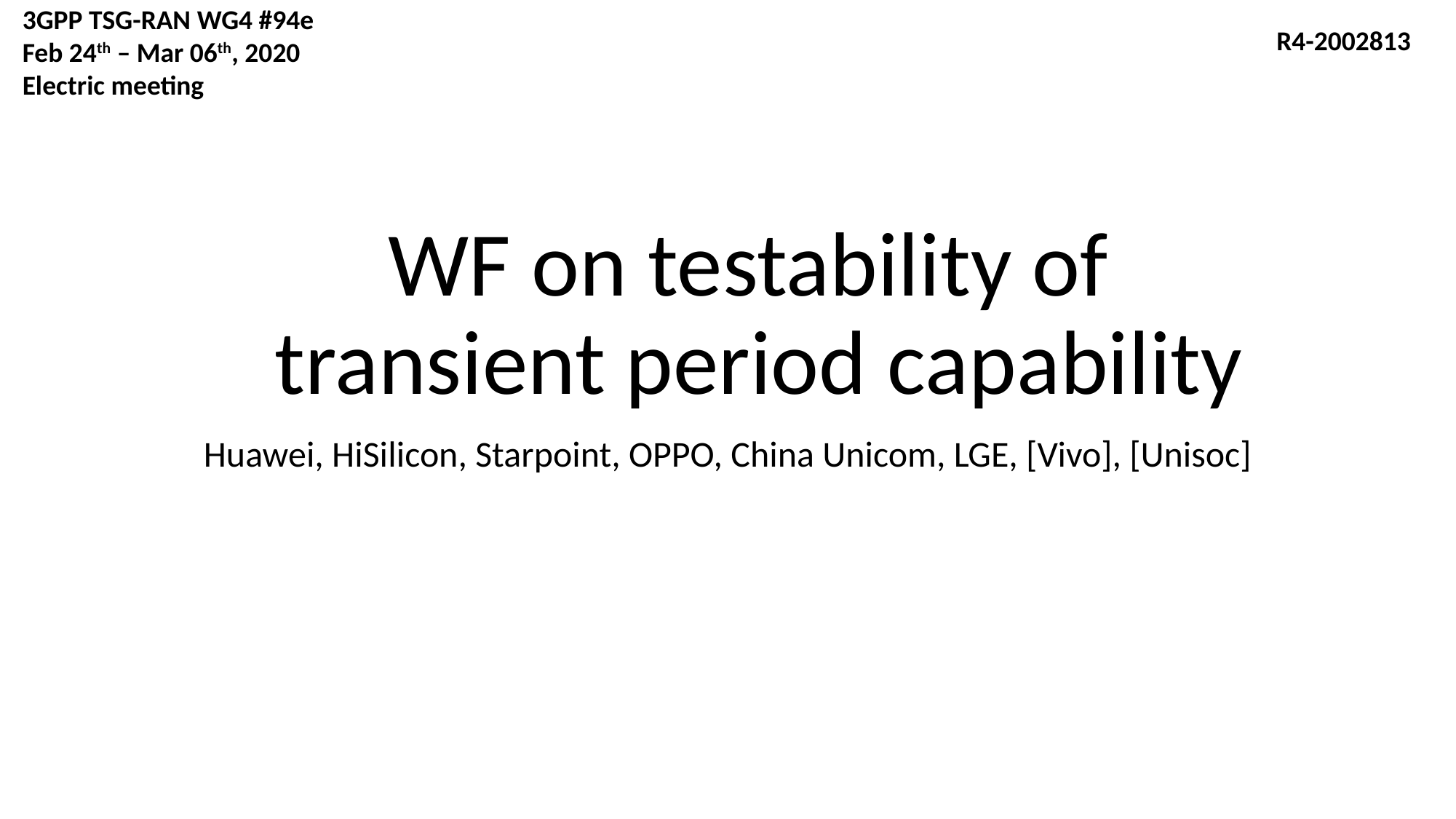

3GPP TSG-RAN WG4 #94e
Feb 24th – Mar 06th, 2020
Electric meeting
R4-2002813
# WF on testability of transient period capability
Huawei, HiSilicon, Starpoint, OPPO, China Unicom, LGE, [Vivo], [Unisoc]